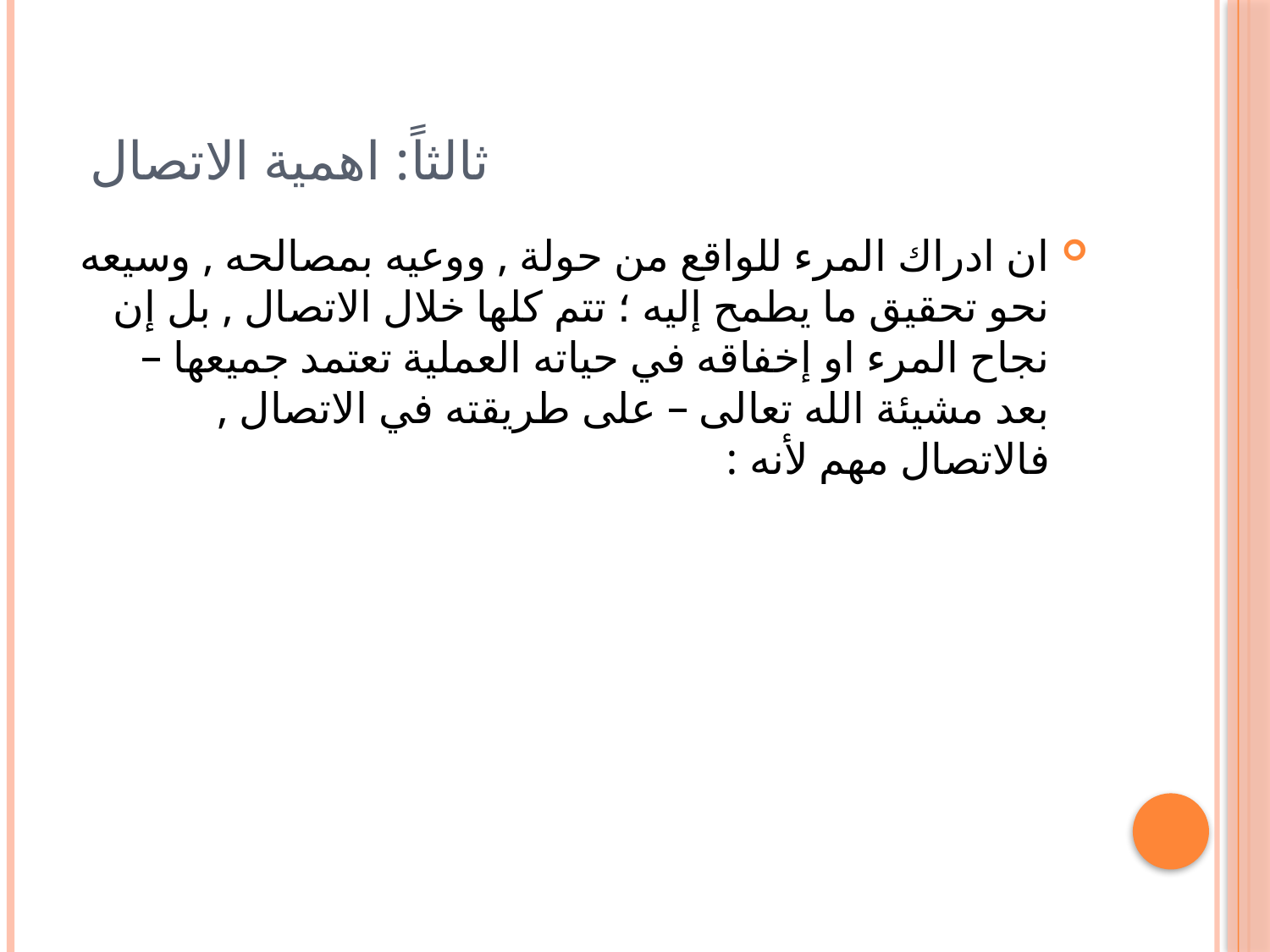

# ثالثاً: اهمية الاتصال
ان ادراك المرء للواقع من حولة , ووعيه بمصالحه , وسيعه نحو تحقيق ما يطمح إليه ؛ تتم كلها خلال الاتصال , بل إن نجاح المرء او إخفاقه في حياته العملية تعتمد جميعها – بعد مشيئة الله تعالى – على طريقته في الاتصال , فالاتصال مهم لأنه :